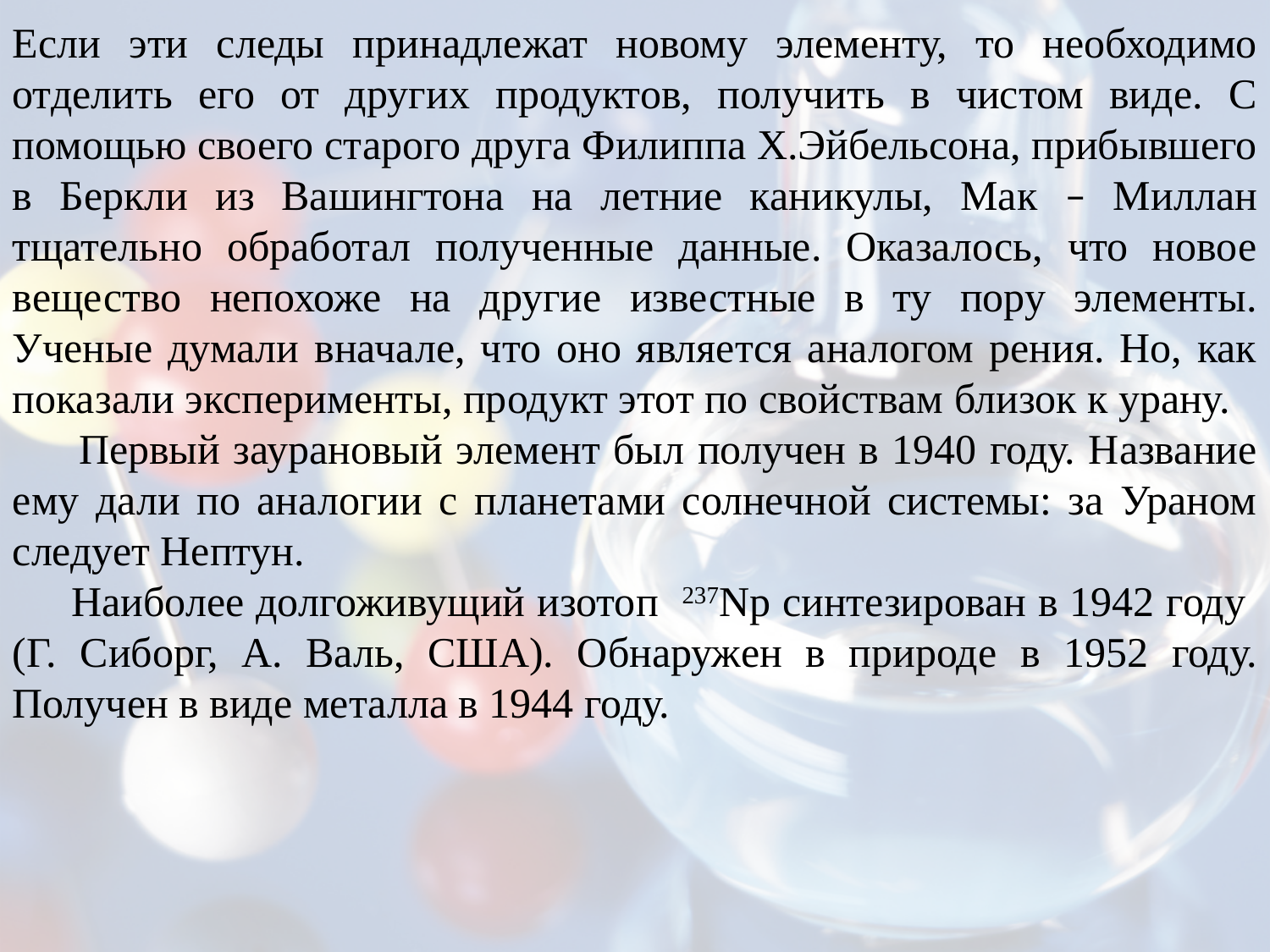

Если эти следы принадлежат новому элементу, то необходимо отделить его от других продуктов, получить в чистом виде. С помощью своего старого друга Филиппа Х.Эйбельсона, прибывшего в Беркли из Вашингтона на летние каникулы, Мак – Миллан тщательно обработал полученные данные. Оказалось, что новое вещество непохоже на другие известные в ту пору элементы. Ученые думали вначале, что оно является аналогом рения. Но, как показали эксперименты, продукт этот по свойствам близок к урану.
     Первый заурановый элемент был получен в 1940 году. Название ему дали по аналогии с планетами солнечной системы: за Ураном следует Нептун.
     Наиболее долгоживущий изотоп  237Np синтезирован в 1942 году  (Г. Сиборг, А. Валь, США). Обнаружен в природе в 1952 году. Получен в виде металла в 1944 году.